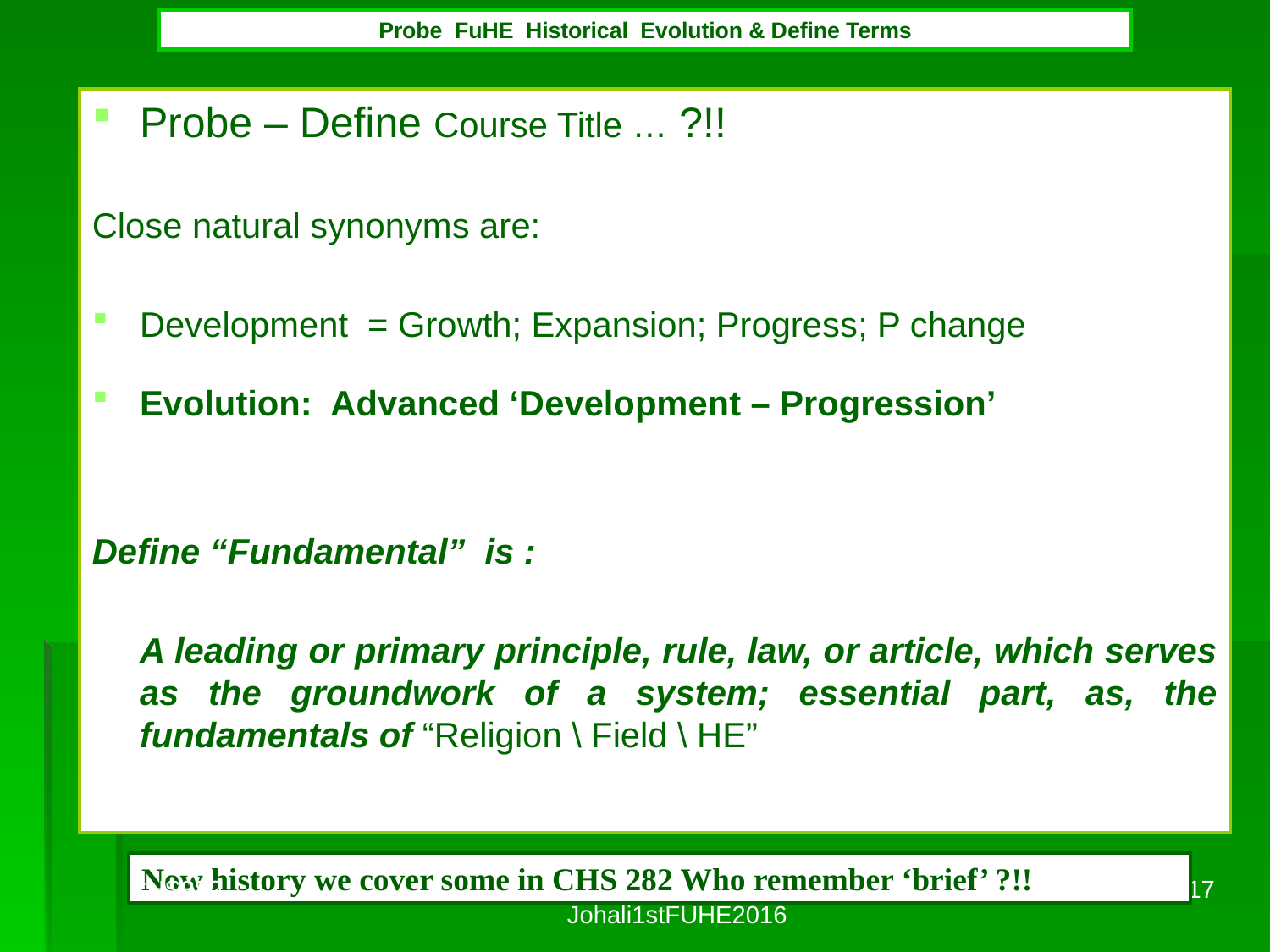

# Probe  FuHE  Historical  Evolution & Define Terms
Probe – Define Course Title … ?!!

Close natural synonyms are:

Development  = Growth; Expansion; Progress; P change

Evolution:  Advanced ‘Development – Progression’

Define “Fundamental”  is :

	A leading or primary principle, rule, law, or article, which serves as the groundwork of a system; essential part, as, the fundamentals of “Religion \ Field \ HE”

Now history we cover some in CHS 282 Who remember ‘brief’ ?!!
CHS382
17
Johali1stFUHE2016